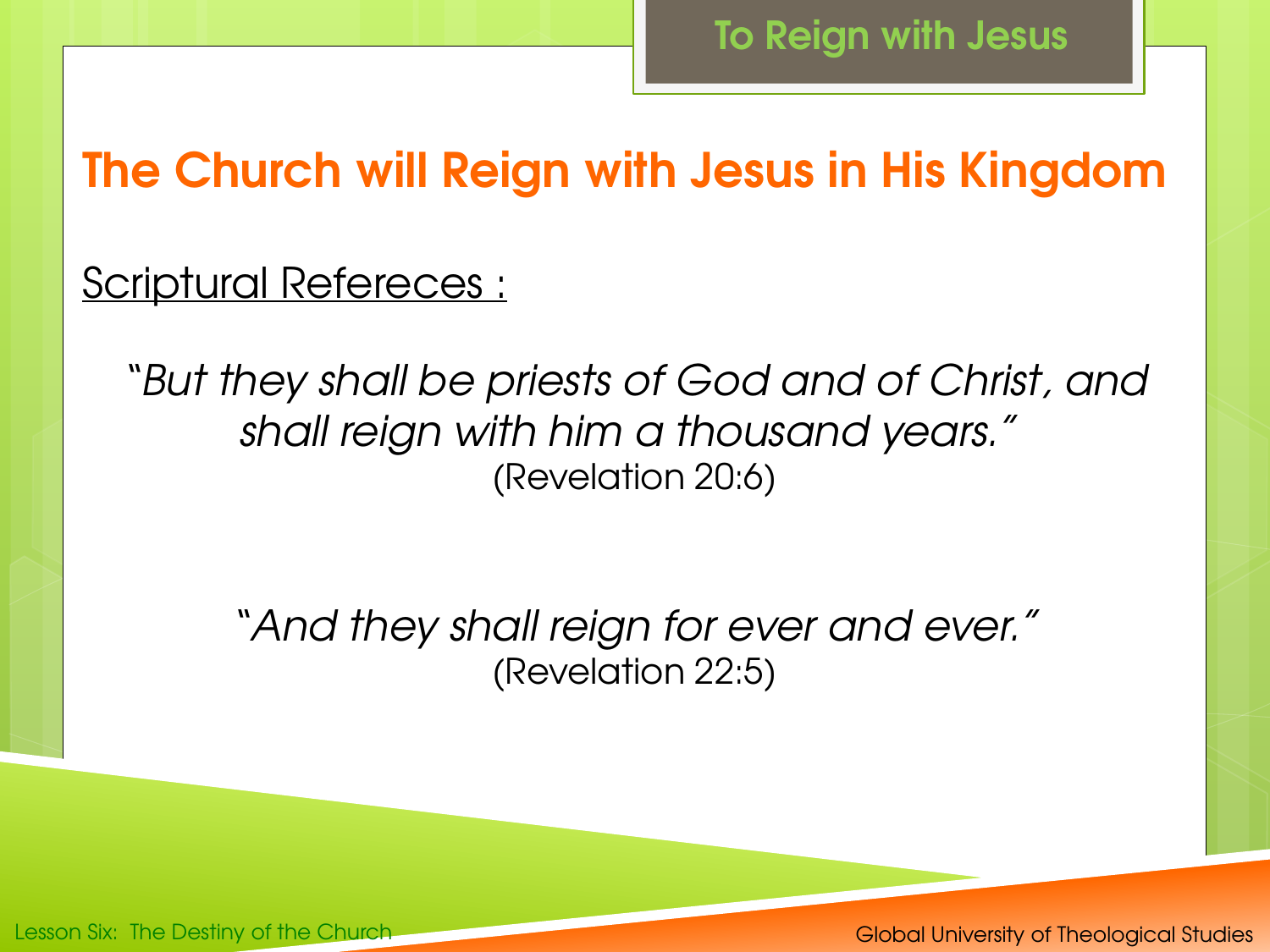

To Reign with Jesus
The Church will Reign with Jesus in His Kingdom

Scriptural Refereces :

“But they shall be priests of God and of Christ, and shall reign with him a thousand years.”
(Revelation 20:6)

“And they shall reign for ever and ever.”
(Revelation 22:5)

 Global University of Theological Studies
Lesson Six:  The Destiny of the Church